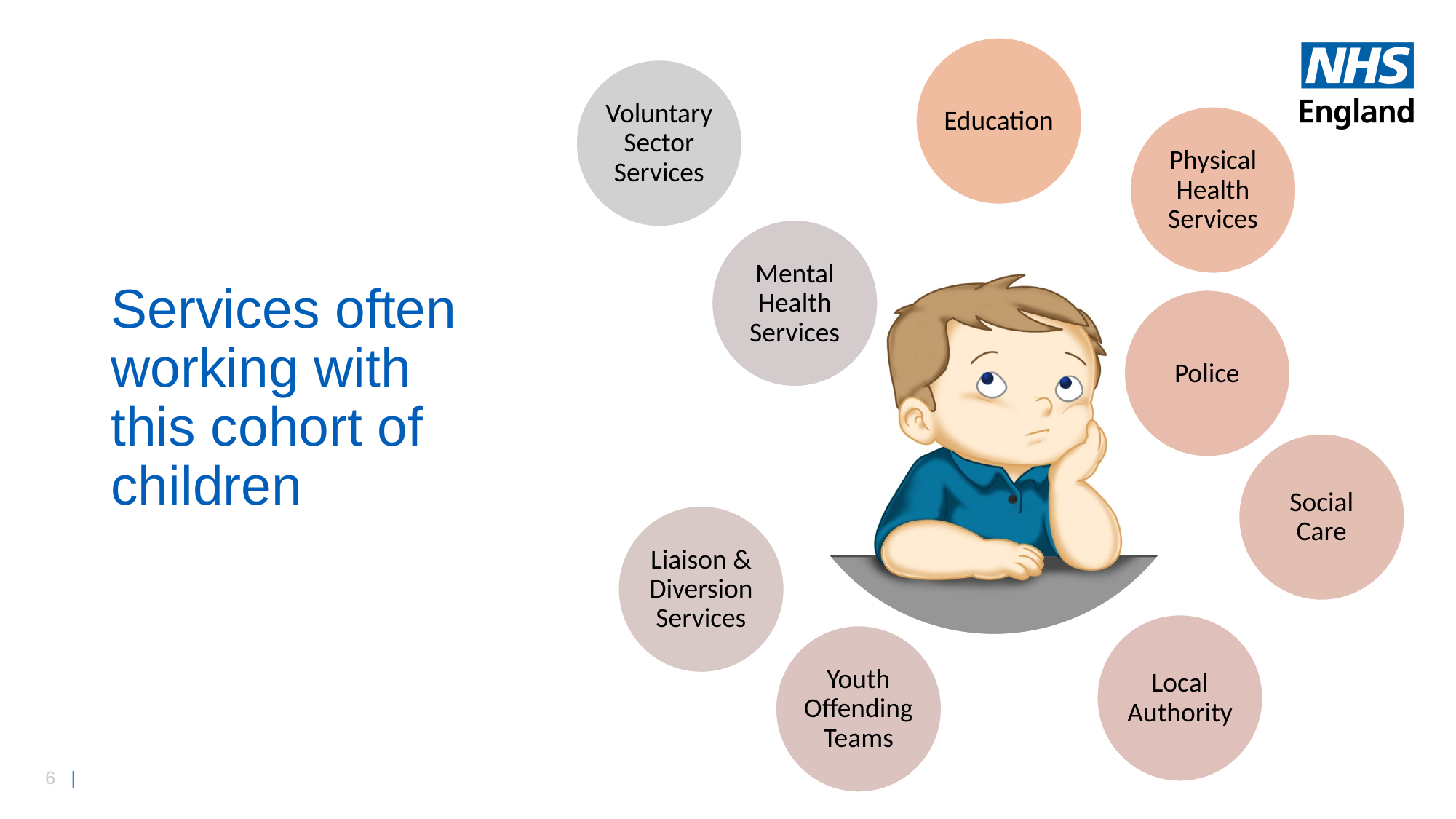

Education
Physical Health Services
Police
Social Care
Local Authority
Youth Offending Teams
Liaison & Diversion Services
Mental Health Services
Voluntary Sector Services
# Services often working with this cohort of children